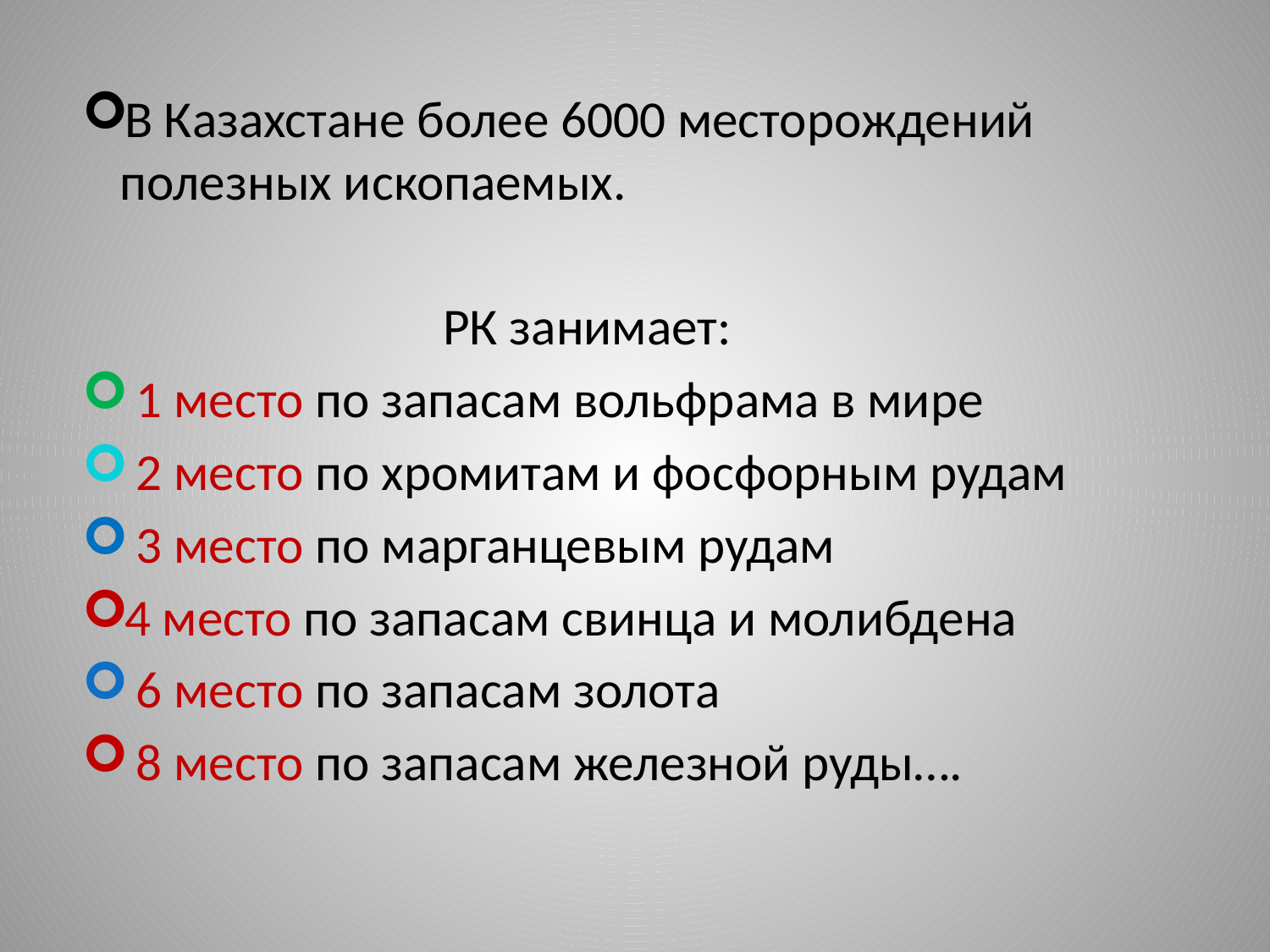

В Казахстане более 6000 месторождений полезных ископаемых.

                               РК занимает:
 1 место по запасам вольфрама в мире
 2 место по хромитам и фосфорным рудам
 3 место по марганцевым рудам
4 место по запасам свинца и молибдена
 6 место по запасам золота
 8 место по запасам железной руды….